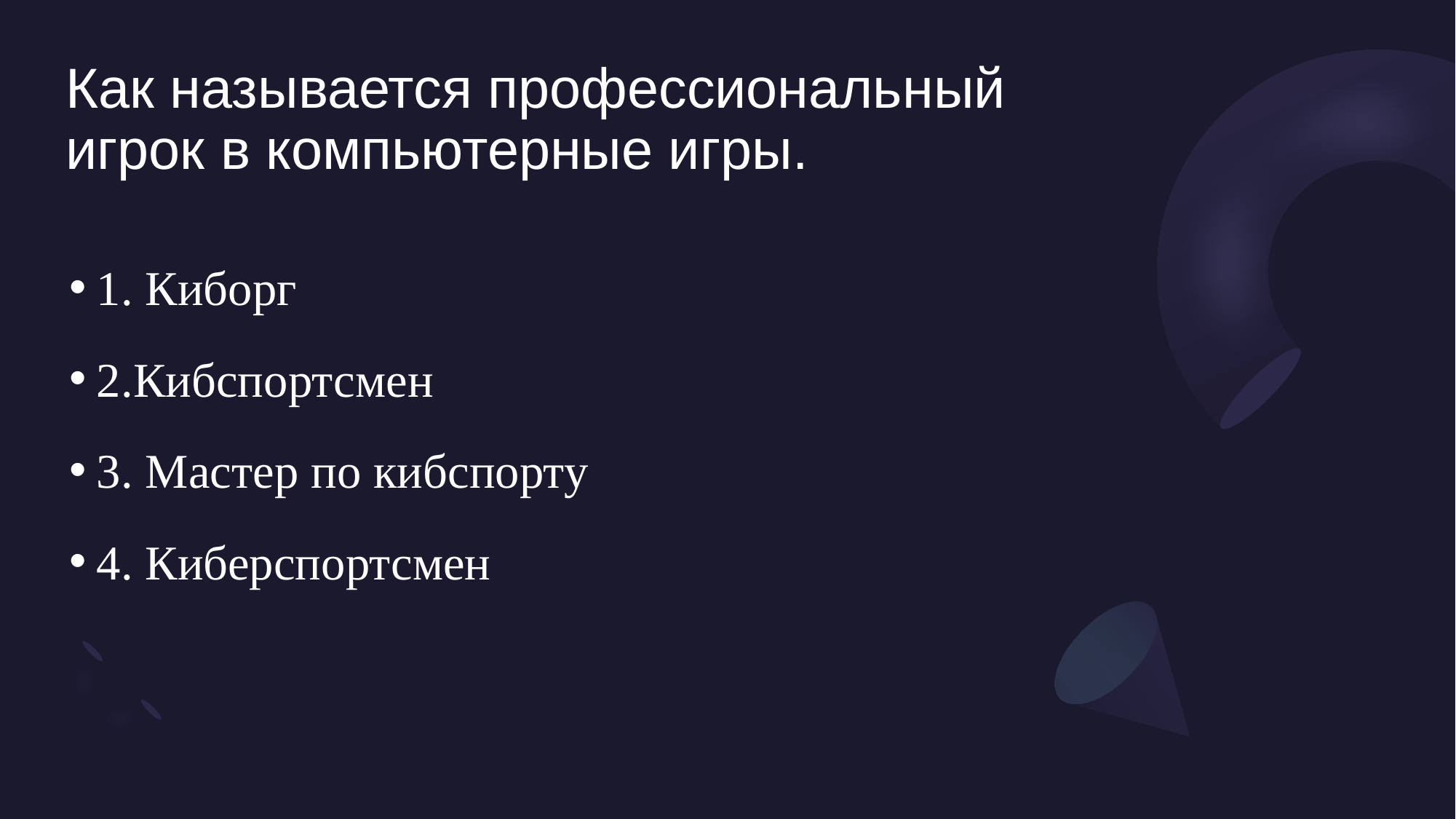

# Как называется профессиональный игрок в компьютерные игры.
1. Киборг
2.Кибспортсмен
3. Мастер по кибспорту
4. Киберспортсмен